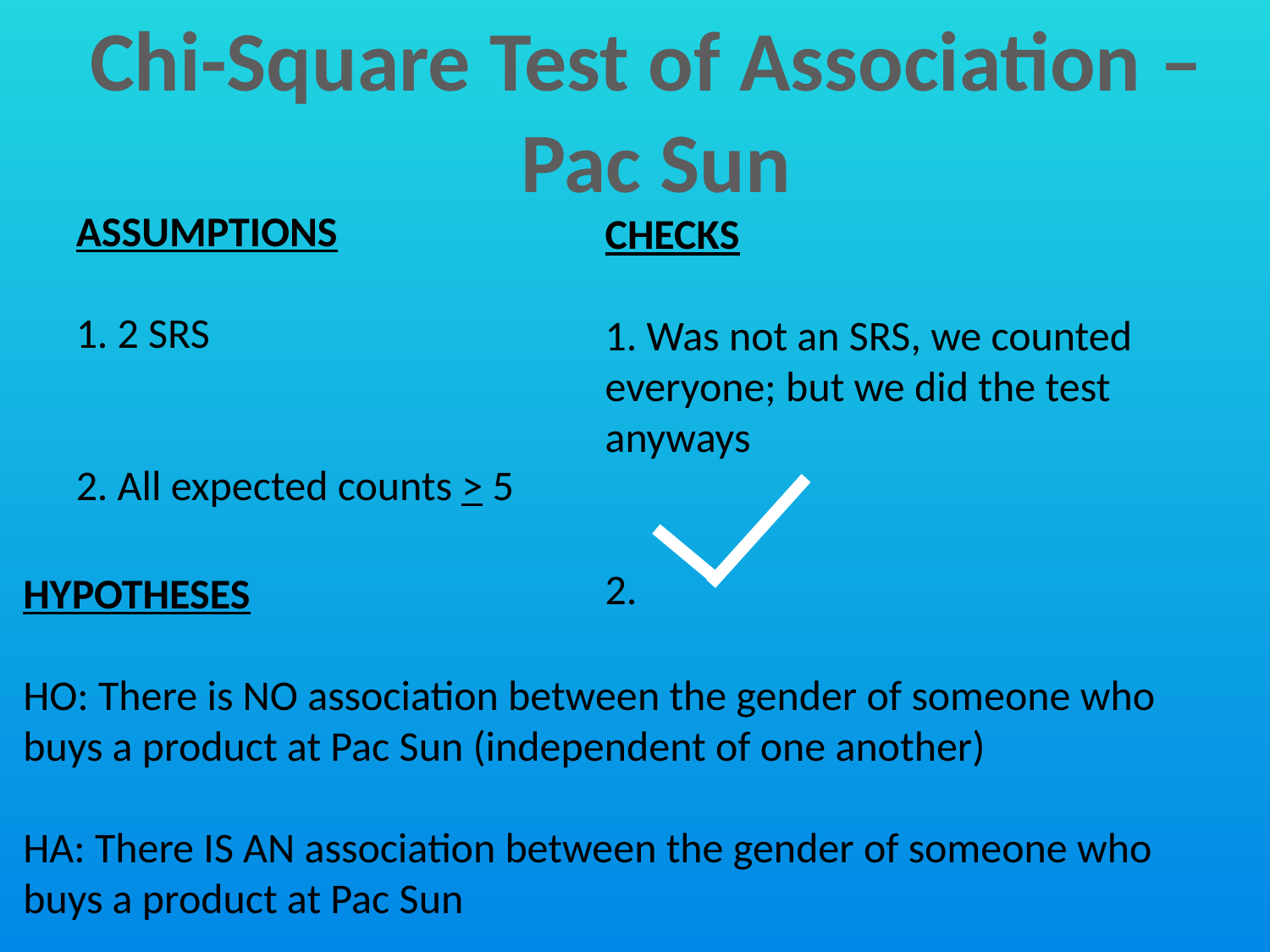

Chi-Square Test of Association –
Pac Sun
ASSUMPTIONS
1. 2 SRS

2. All expected counts > 5
CHECKS
1. Was not an SRS, we counted everyone; but we did the test anyways

2.
HYPOTHESES
HO: There is NO association between the gender of someone who buys a product at Pac Sun (independent of one another)

HA: There IS AN association between the gender of someone who buys a product at Pac Sun